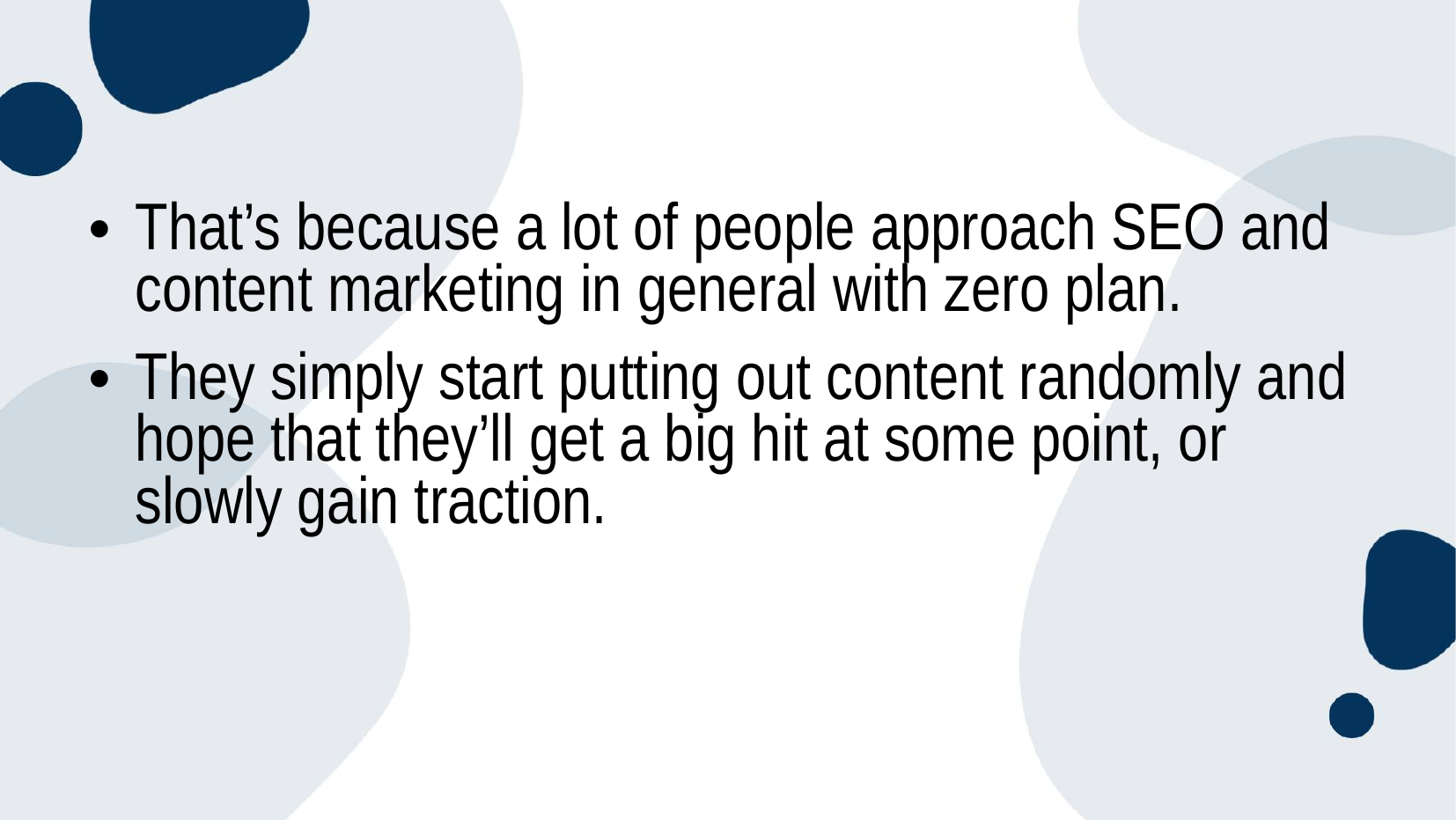

That’s because a lot of people approach SEO and content marketing in general with zero plan.
They simply start putting out content randomly and hope that they’ll get a big hit at some point, or slowly gain traction.